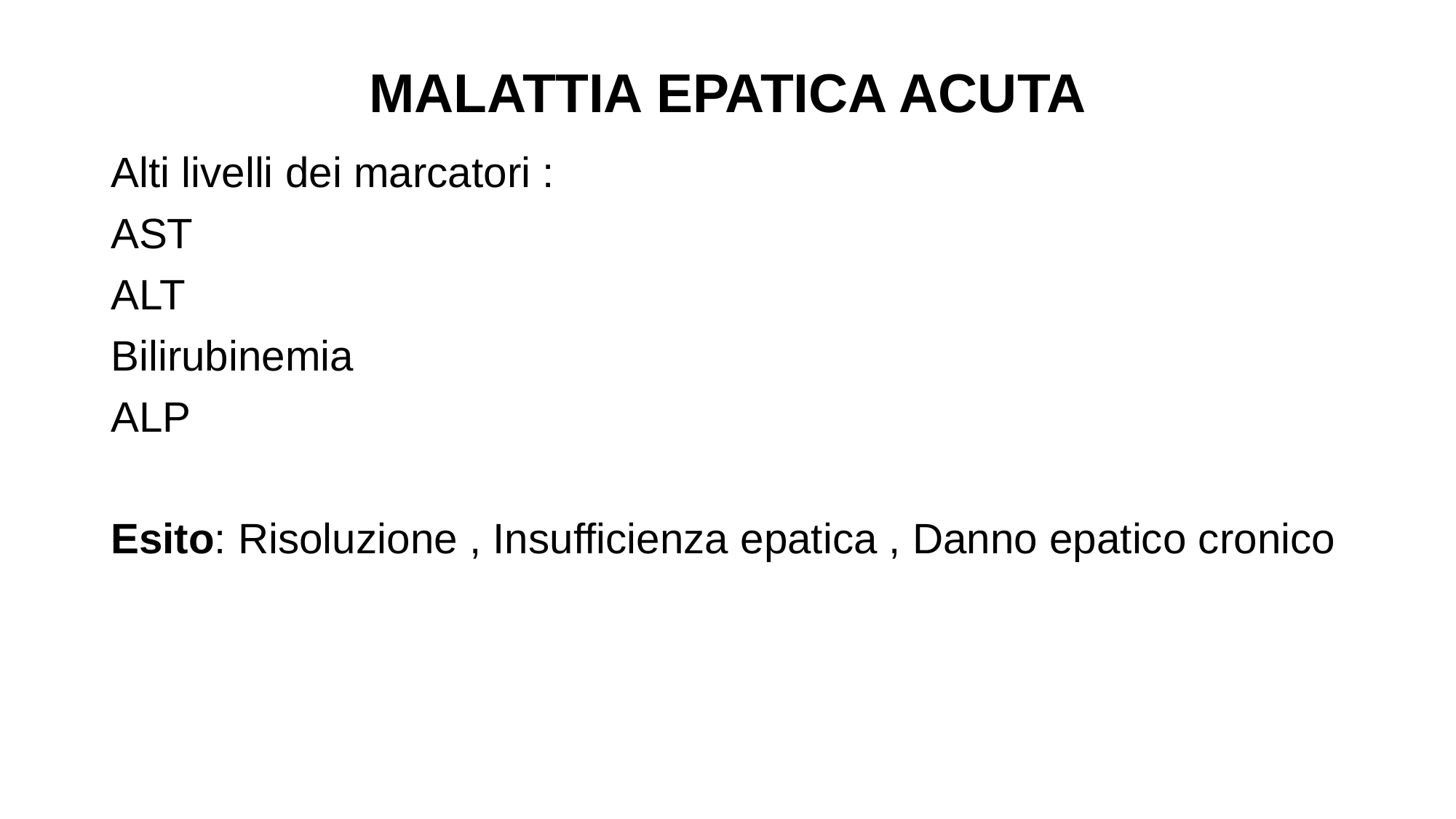

# MALATTIA EPATICA ACUTA
Alti livelli dei marcatori :
AST
ALT
Bilirubinemia
ALP

Esito: Risoluzione , Insufficienza epatica , Danno epatico cronico